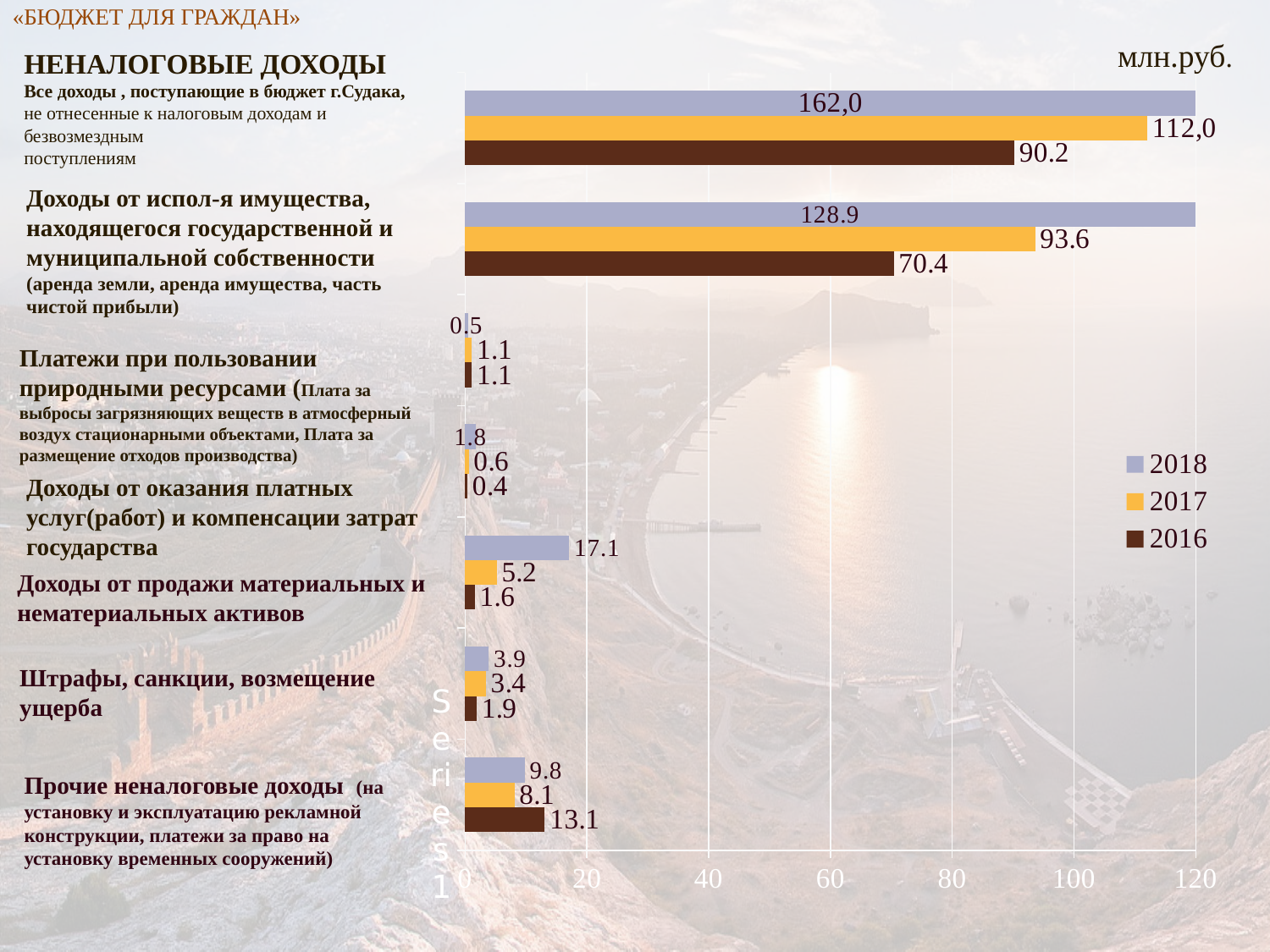

«БЮДЖЕТ ДЛЯ ГРАЖДАН»
млн.руб.
НЕНАЛОГОВЫЕ ДОХОДЫ
Все доходы , поступающие в бюджет г.Судака,
не отнесенные к налоговым доходам и безвозмездным
поступлениям

### Chart

| Category | 2016 | 2017 | 2018 |
|---|---|---|---|
|  | 13.1 | 8.1 | 9.8 |
|  | 1.9 | 3.4 | 3.9 |
|  | 1.6 | 5.2 | 17.1 |
|  | 0.4 | 0.6 | 1.8 |
|  | 1.1 | 1.1 | 0.5 |
|  | 70.4 | 93.6 | 128.9 |
|  | 90.2 | 112.0 | 162.0 |
Доходы от испол-я имущества, находящегося государственной и муниципальной собственности (аренда земли, аренда имущества, часть чистой прибыли)

Платежи при пользовании природными ресурсами (Плата за выбросы загрязняющих веществ в атмосферный воздух стационарными объектами, Плата за размещение отходов производства)

Доходы от оказания платных услуг(работ) и компенсации затрат государства
Доходы от продажи материальных и нематериальных активов
Штрафы, санкции, возмещение ущерба
Прочие неналоговые доходы  (на установку и эксплуатацию рекламной конструкции, платежи за право на установку временных сооружений)